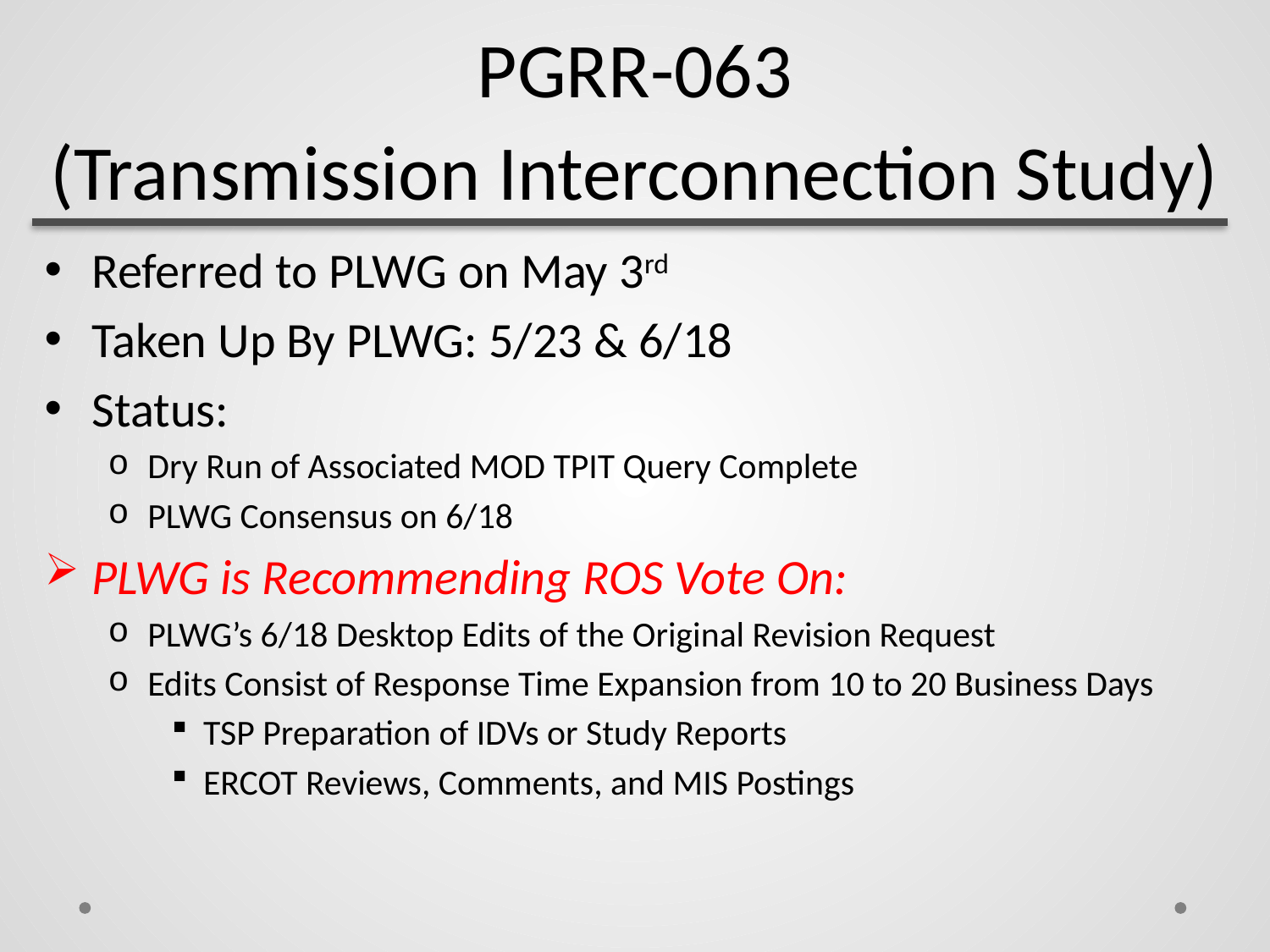

# PGRR-063 (Transmission Interconnection Study)
Referred to PLWG on May 3rd
Taken Up By PLWG: 5/23 & 6/18
Status:
Dry Run of Associated MOD TPIT Query Complete
PLWG Consensus on 6/18
PLWG is Recommending ROS Vote On:
PLWG’s 6/18 Desktop Edits of the Original Revision Request
Edits Consist of Response Time Expansion from 10 to 20 Business Days
TSP Preparation of IDVs or Study Reports
ERCOT Reviews, Comments, and MIS Postings